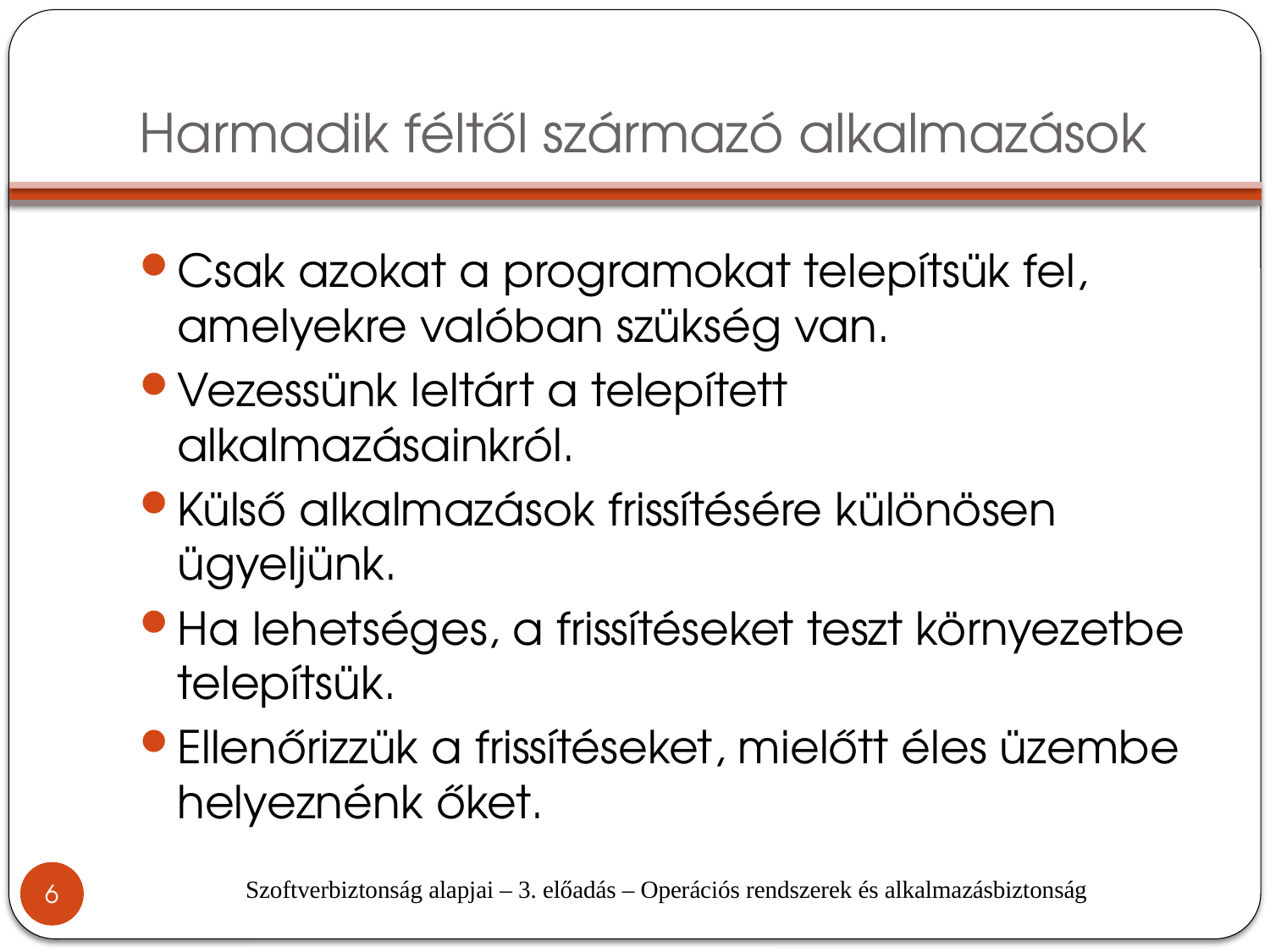

# Harmadik féltől származó alkalmazások
Csak azokat a programokat telepítsük fel, amelyekre valóban szükség van.
Vezessünk leltárt a telepített alkalmazásainkról.
Külső alkalmazások frissítésére különösen ügyeljünk.
Ha lehetséges, a frissítéseket teszt környezetbe telepítsük.
Ellenőrizzük a frissítéseket, mielőtt éles üzembe helyeznénk őket.
Szoftverbiztonság alapjai – 3. előadás – Operációs rendszerek és alkalmazásbiztonság
6